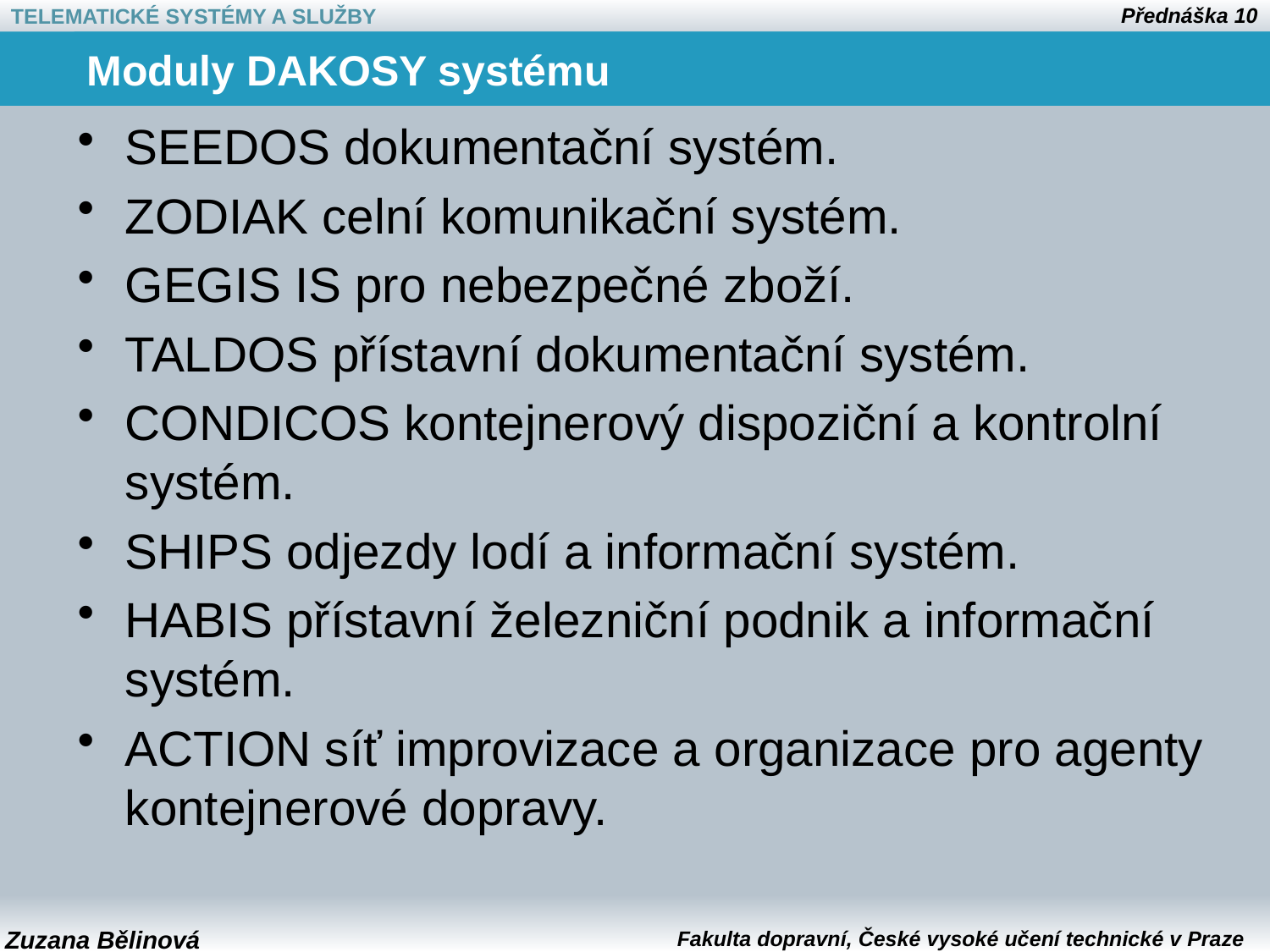

# Moduly DAKOSY systému
SEEDOS dokumentační systém.
ZODIAK celní komunikační systém.
GEGIS IS pro nebezpečné zboží.
TALDOS přístavní dokumentační systém.
CONDICOS kontejnerový dispoziční a kontrolní systém.
SHIPS odjezdy lodí a informační systém.
HABIS přístavní železniční podnik a informační systém.
ACTION síť improvizace a organizace pro agenty kontejnerové dopravy.